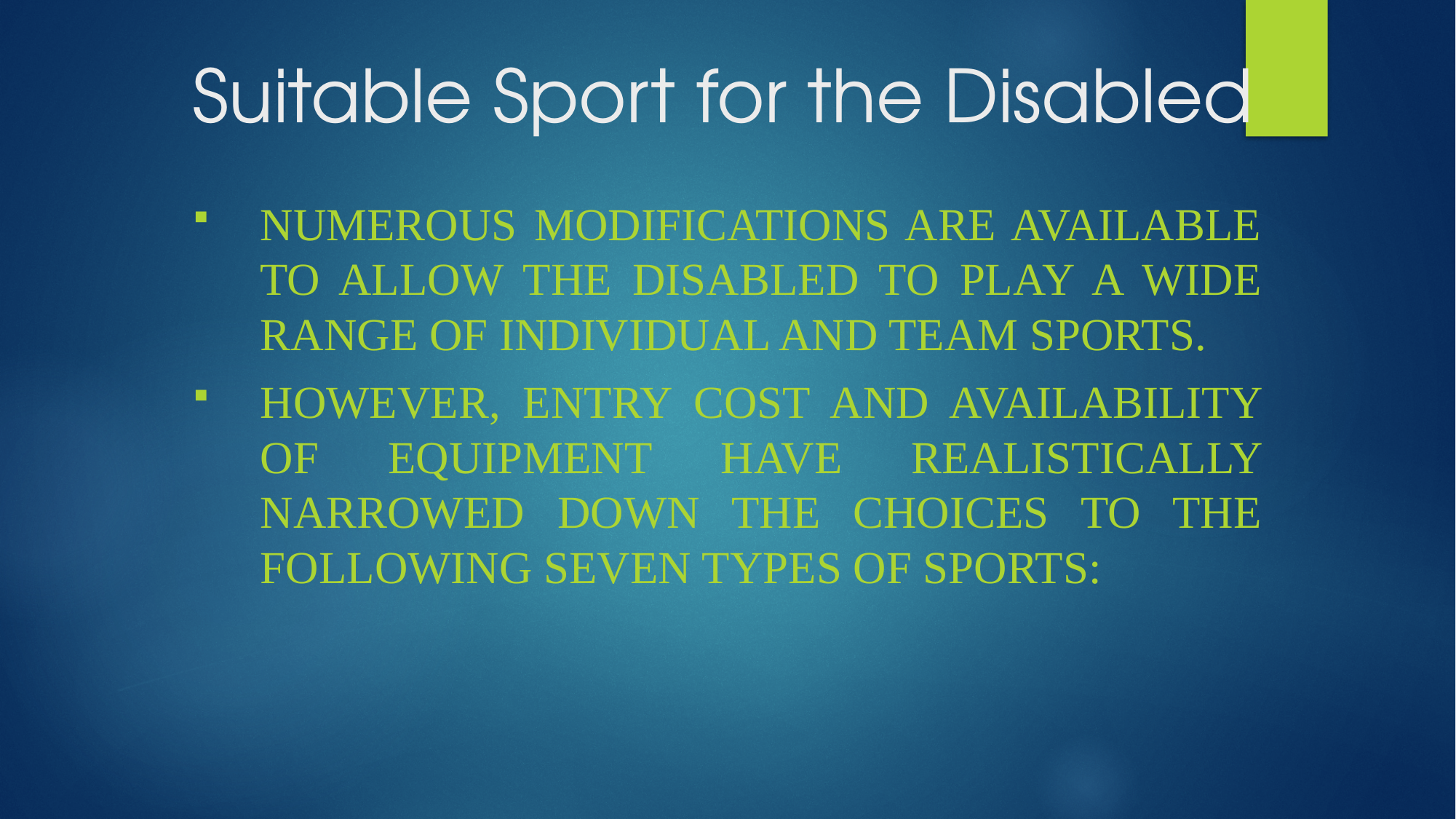

# Suitable Sport for the Disabled
Numerous modifications are available to allow the disabled to play a wide range of individual and team sports.
However, entry cost and availability of equipment have realistically narrowed down the choices to the following seven types of sports: